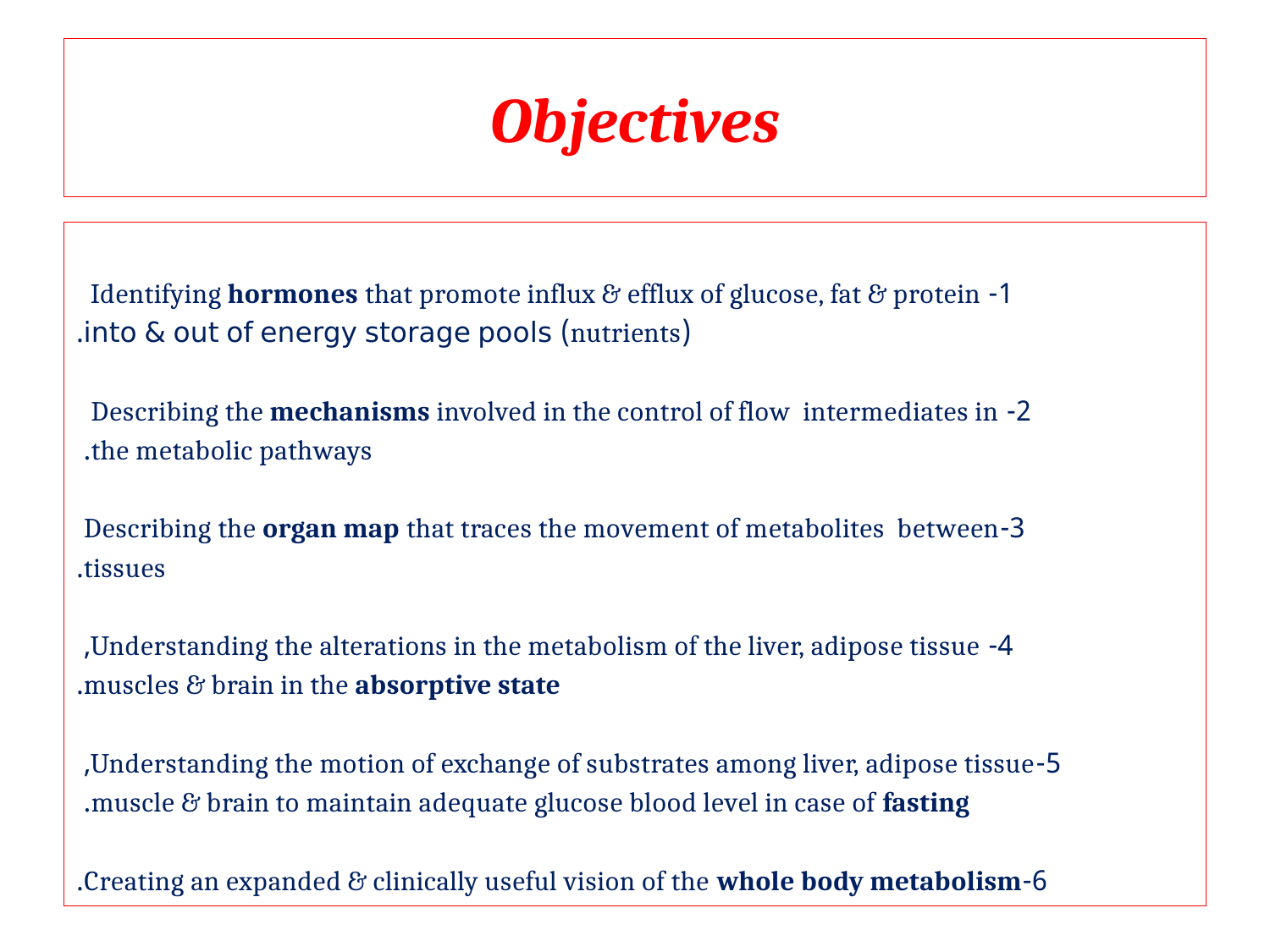

# Objectives

1- Identifying hormones that promote influx & efflux of glucose, fat & protein
     (nutrients) into & out of energy storage pools.

2- Describing the mechanisms involved in the control of flow  intermediates in
     the metabolic pathways.

3-Describing the organ map that traces the movement of metabolites  between
    tissues.

4- Understanding the alterations in the metabolism of the liver, adipose tissue,
     muscles & brain in the absorptive state.

5-Understanding the motion of exchange of substrates among liver, adipose tissue,
    muscle & brain to maintain adequate glucose blood level in case of fasting.

6-Creating an expanded & clinically useful vision of the whole body metabolism.